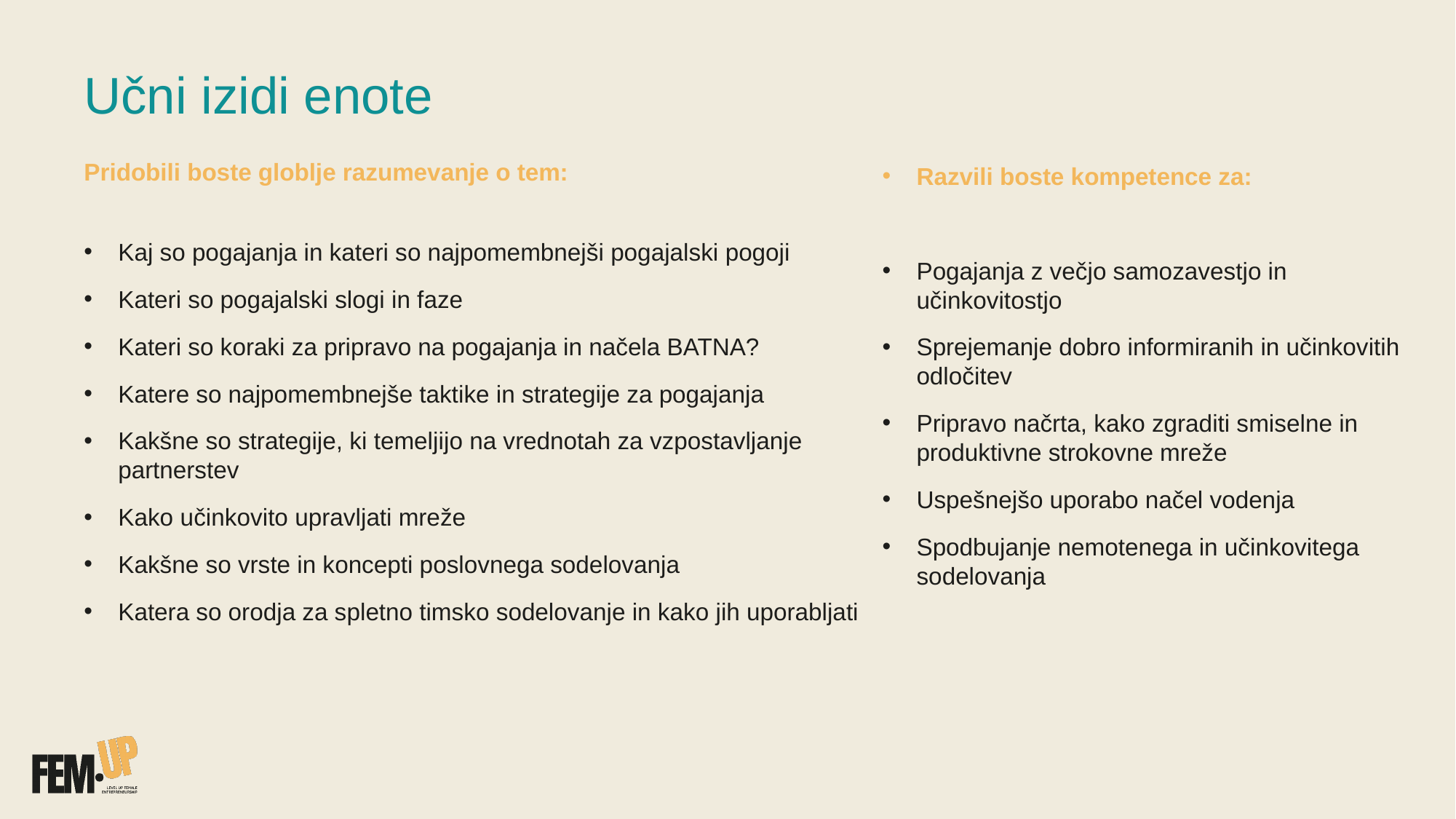

# Učni izidi enote
Pridobili boste globlje razumevanje o tem:

Kaj so pogajanja in kateri so najpomembnejši pogajalski pogoji
Kateri so pogajalski slogi in faze
Kateri so koraki za pripravo na pogajanja in načela BATNA?
Katere so najpomembnejše taktike in strategije za pogajanja
Kakšne so strategije, ki temeljijo na vrednotah za vzpostavljanje partnerstev
Kako učinkovito upravljati mreže
Kakšne so vrste in koncepti poslovnega sodelovanja
Katera so orodja za spletno timsko sodelovanje in kako jih uporabljati
Razvili boste kompetence za:

Pogajanja z večjo samozavestjo in učinkovitostjo
Sprejemanje dobro informiranih in učinkovitih odločitev
Pripravo načrta, kako zgraditi smiselne in produktivne strokovne mreže
Uspešnejšo uporabo načel vodenja
Spodbujanje nemotenega in učinkovitega sodelovanja